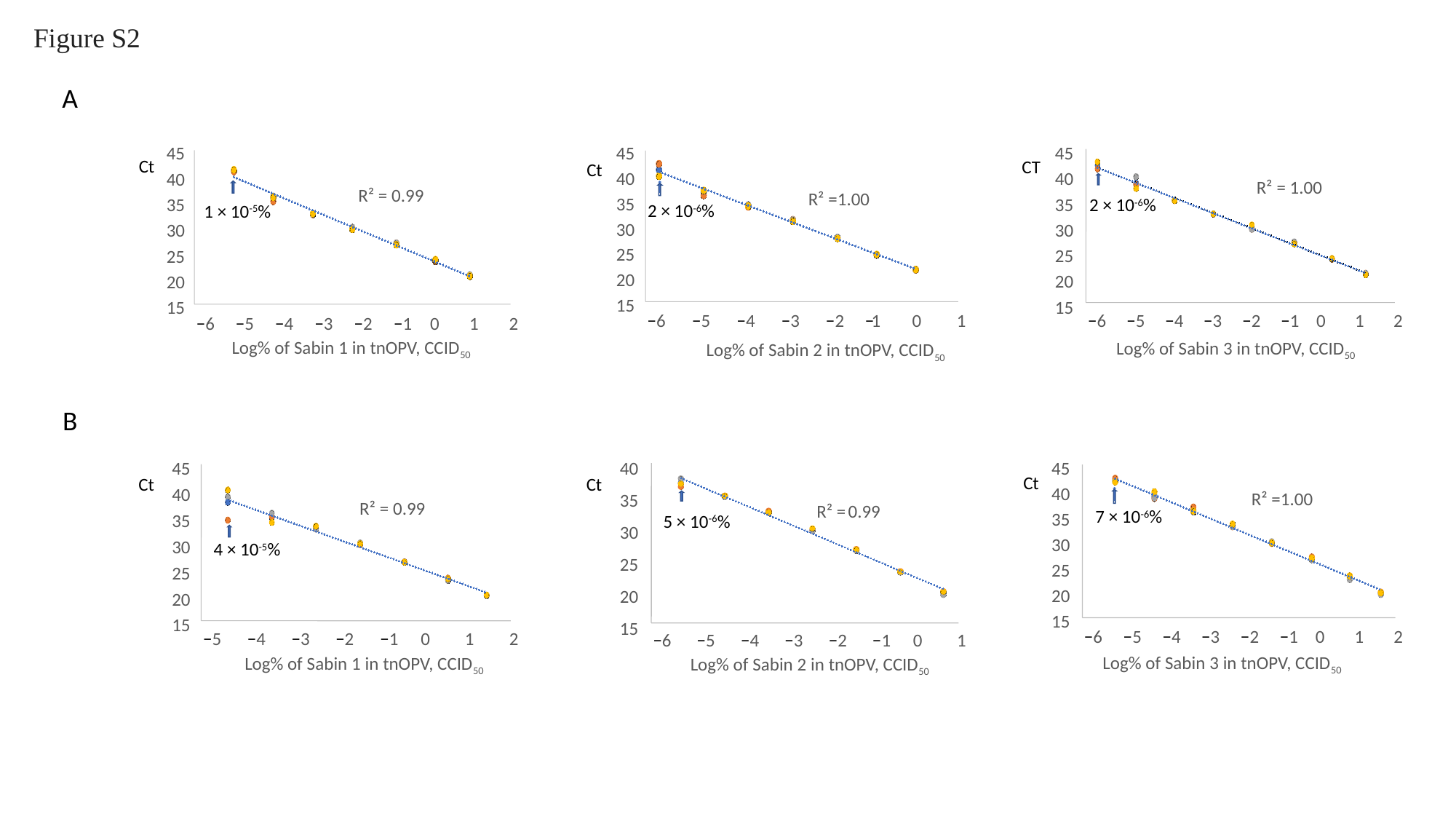

Figure S2
A
45

Ct

40

R² =1.00

35
2 × 10-6%

30

25

20
15

−6
−5
−4
−3
−2
−
1
0
1
Log% of Sabin 2 in tnOPV, CCID50
45

CT

40

R² = 1.00

2 × 10-6%
35

30

25

20

15

−6
−5
−4
−3
−2
−1
0
1
2
Log% of Sabin 3 in tnOPV, CCID50
45

Ct

40

R² = 0.99

35

1 × 10-5%

30

25

20

15

−6
−5
−4
−3
−2
−1
0
1
2
Log% of Sabin 1 in tnOPV, CCID50
B
45

Ct
40

R² = 0.99

35

4 × 10-5%
30

25

20

15

−5
−4
−3
−2
−1
0
1
2
Log% of Sabin 1 in tnOPV, CCID50
40

Ct

35

R² =
0.99
5 × 10-6%

30

25

20

15

−6
−5
−4
−3
−2
−1
0
1
Log% of Sabin 2 in tnOPV, CCID50
45

Ct

40

R² =1.00

7 × 10-6%

35

30

25

20

15

−6
−5
−4
−3
−2
−1
0
1
2
Log% of Sabin 3 in tnOPV, CCID50